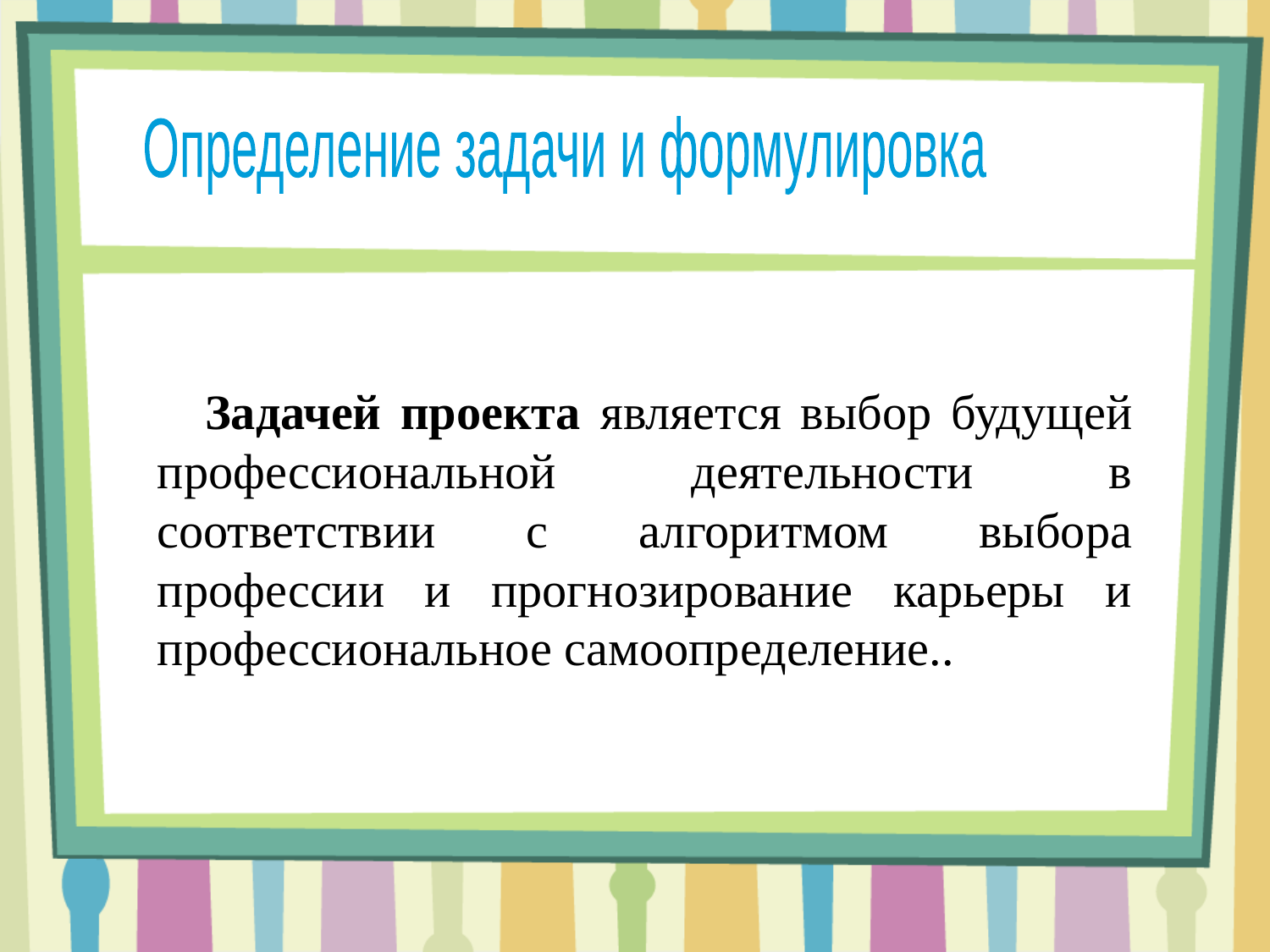

Определение задачи и формулировка
Задачей проекта является выбор будущей профессиональной деятельности в соответствии с алгоритмом выбора профессии и прогнозирование карьеры и профессиональное самоопределение..